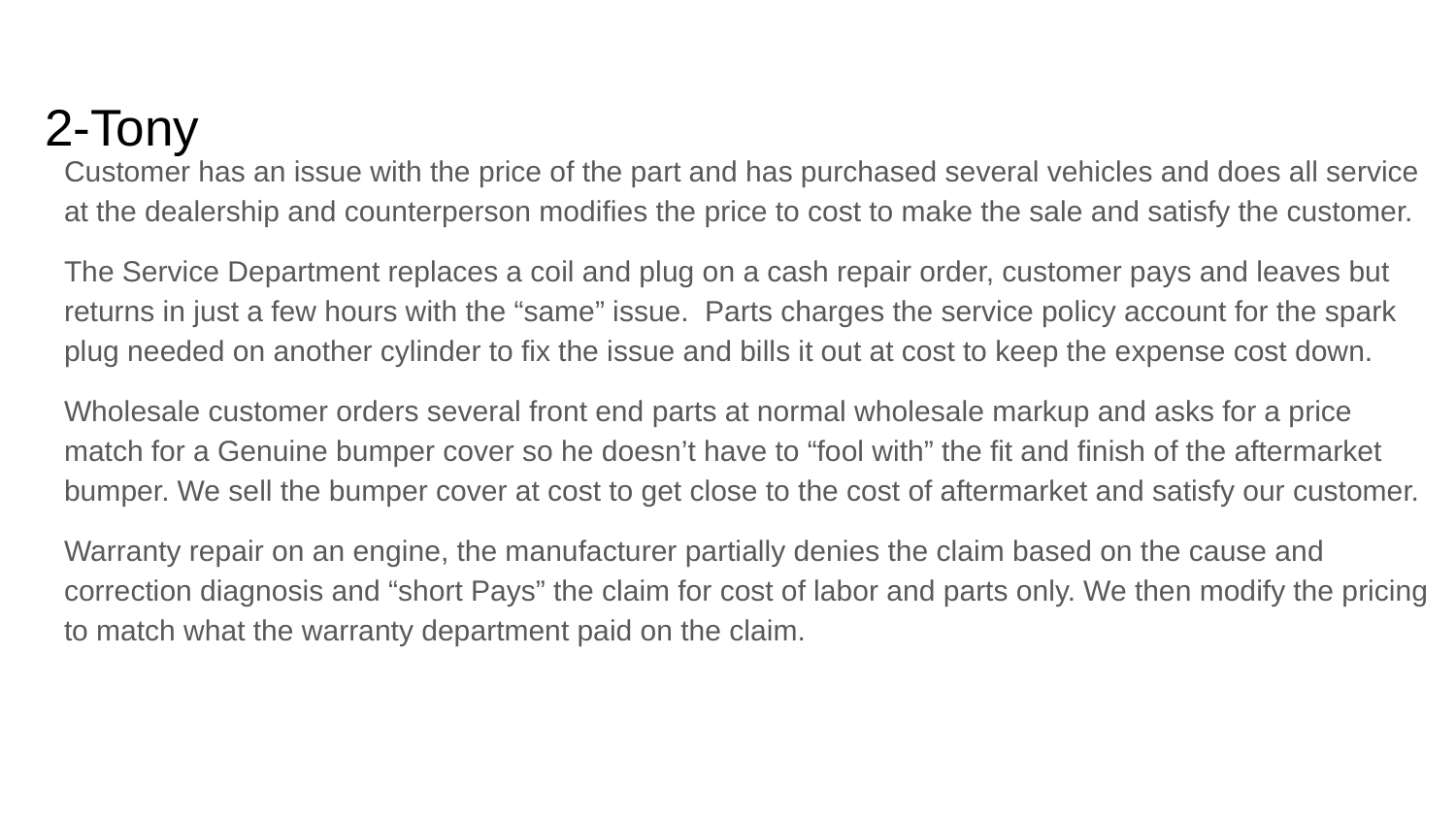

# 2-Tony
Customer has an issue with the price of the part and has purchased several vehicles and does all service at the dealership and counterperson modifies the price to cost to make the sale and satisfy the customer.
The Service Department replaces a coil and plug on a cash repair order, customer pays and leaves but returns in just a few hours with the “same” issue.  Parts charges the service policy account for the spark plug needed on another cylinder to fix the issue and bills it out at cost to keep the expense cost down.
Wholesale customer orders several front end parts at normal wholesale markup and asks for a price match for a Genuine bumper cover so he doesn’t have to “fool with” the fit and finish of the aftermarket bumper. We sell the bumper cover at cost to get close to the cost of aftermarket and satisfy our customer.
Warranty repair on an engine, the manufacturer partially denies the claim based on the cause and correction diagnosis and “short Pays” the claim for cost of labor and parts only. We then modify the pricing to match what the warranty department paid on the claim.